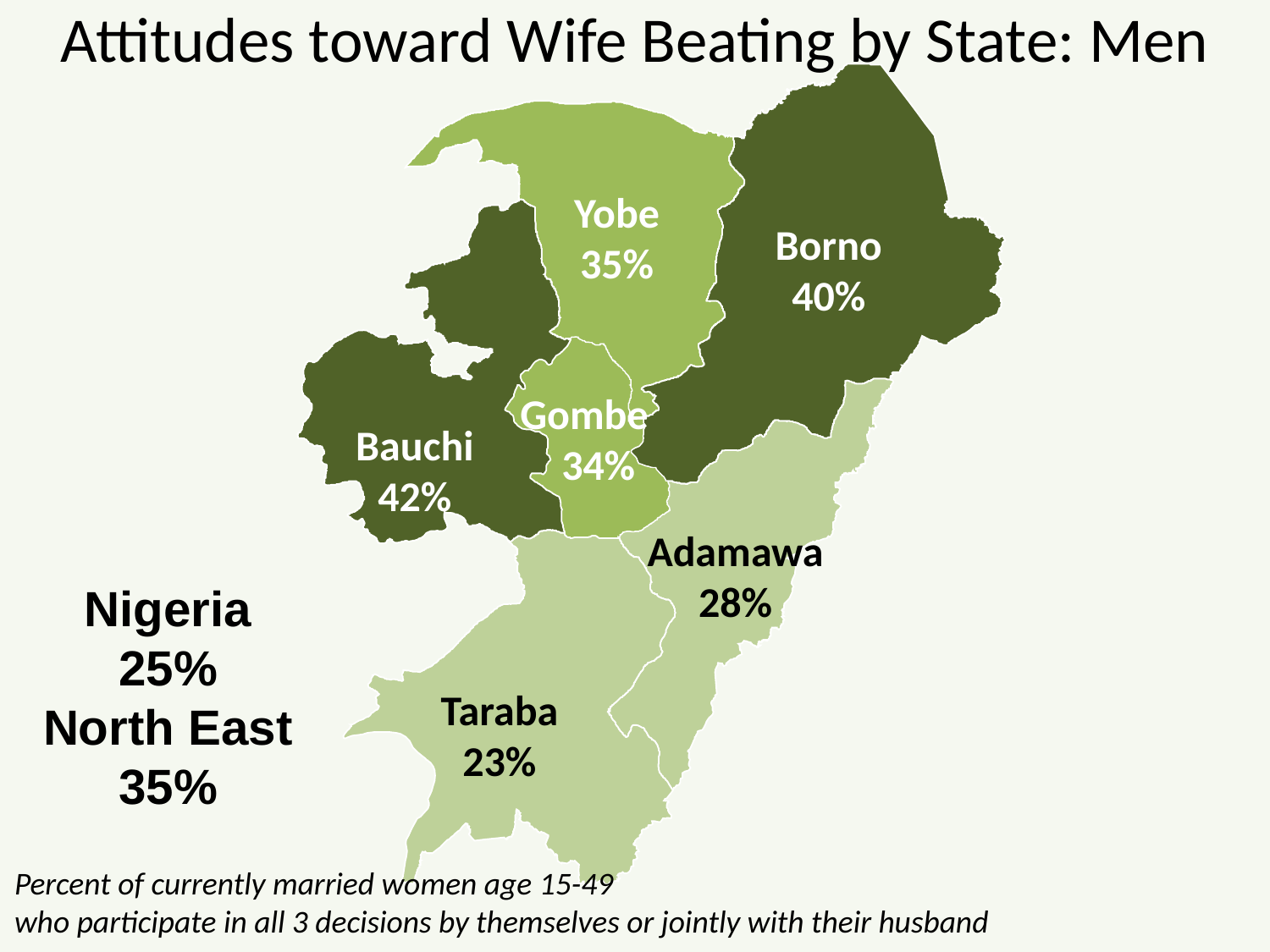

# Attitudes toward Wife Beating by State: Men

Yobe
35%
Borno
40%
Gombe
   34%
Bauchi
42%
Adamawa
28%
Nigeria
25%
North East
35%

Taraba
23%
Percent of currently married women age 15-49
who participate in all 3 decisions by themselves or jointly with their husband